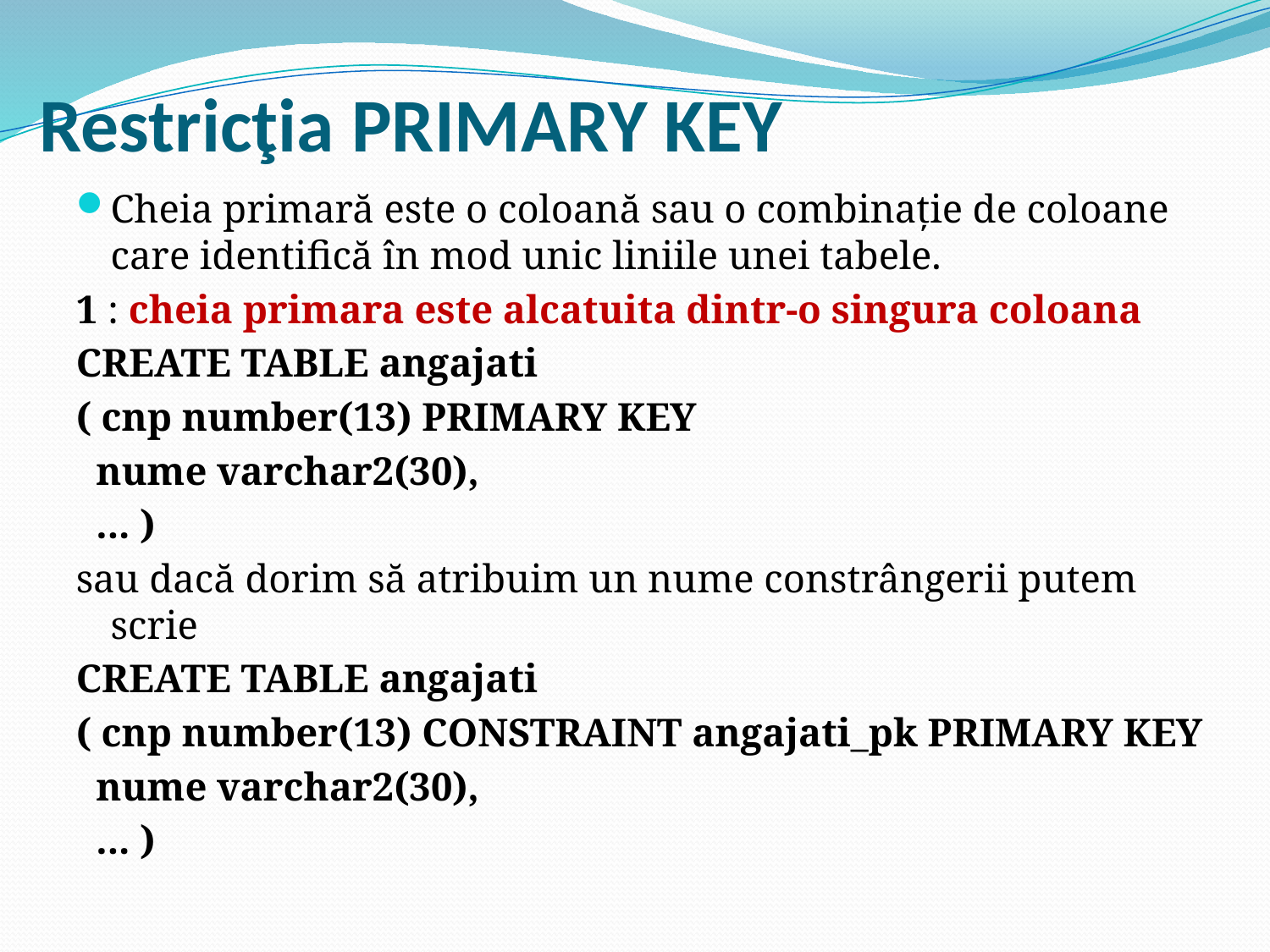

# Restricţia PRIMARY KEY
Cheia primară este o coloană sau o combinaţie de coloane care identifică în mod unic liniile unei tabele.
1 : cheia primara este alcatuita dintr-o singura coloana
CREATE TABLE angajati
( cnp number(13) PRIMARY KEY
  nume varchar2(30),
  ... )
sau dacă dorim să atribuim un nume constrângerii putem scrie
CREATE TABLE angajati
( cnp number(13) CONSTRAINT angajati_pk PRIMARY KEY
  nume varchar2(30),
  ... )